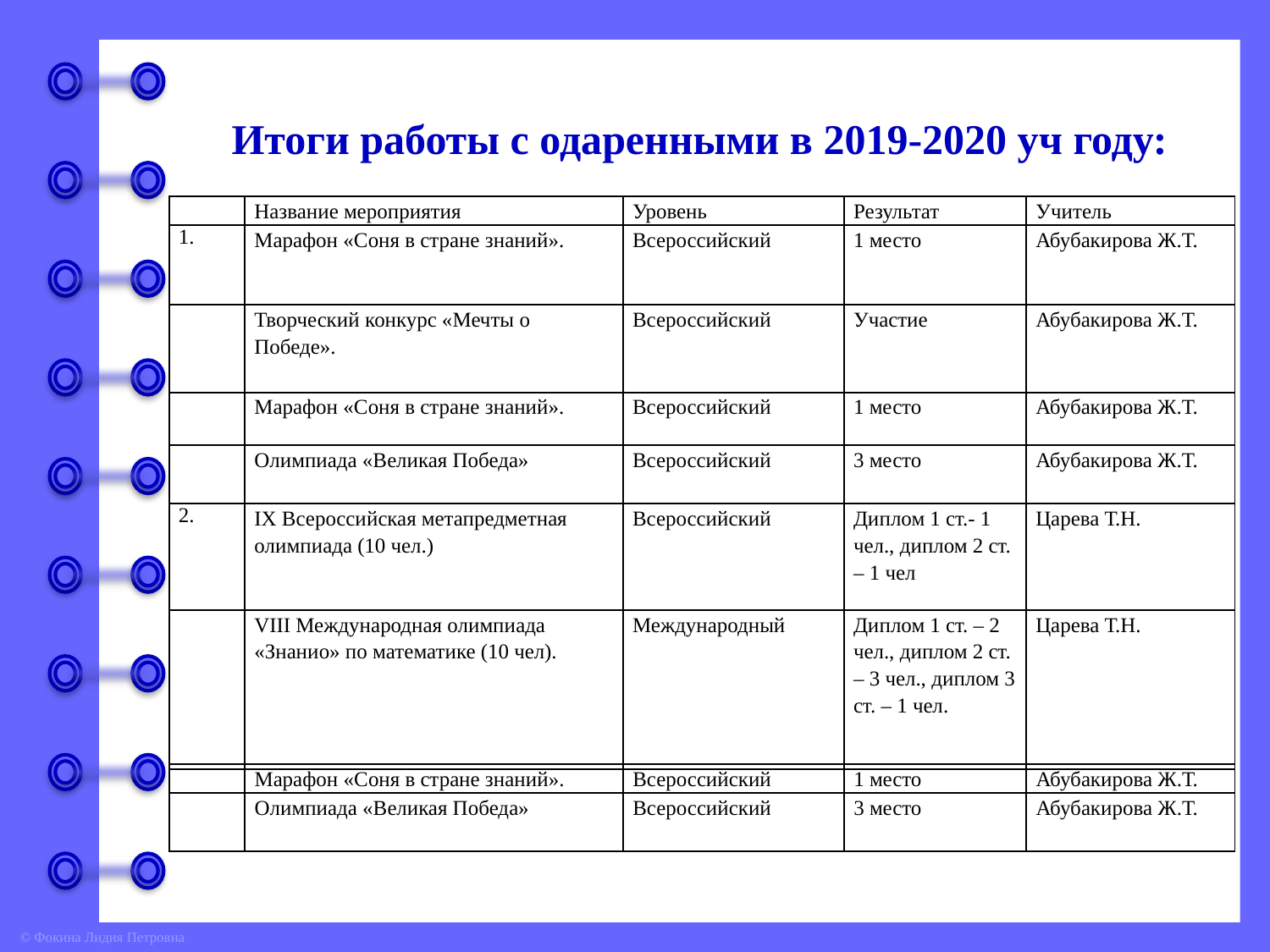

Итоги работы с одаренными в 2019-2020 уч году:
|  | Название мероприятия | Уровень | Результат | Учитель |
| --- | --- | --- | --- | --- |
|  | Марафон «Соня в стране знаний». | Всероссийский | 1 место | Абубакирова Ж.Т. |
|  | Творческий конкурс «Мечты о Победе». | Всероссийский | Участие | Абубакирова Ж.Т. |
|  | Марафон «Соня в стране знаний». | Всероссийский | 1 место | Абубакирова Ж.Т. |
|  | Олимпиада «Великая Победа» | Всероссийский | 3 место | Абубакирова Ж.Т. |
| 2. | IX Всероссийская метапредметная олимпиада (10 чел.) | Всероссийский | Диплом 1 ст.- 1 чел., диплом 2 ст. – 1 чел | Царева Т.Н. |
|  | VIII Международная олимпиада «Знанио» по математике (10 чел). | Международный | Диплом 1 ст. – 2 чел., диплом 2 ст. – 3 чел., диплом 3 ст. – 1 чел. | Царева Т.Н. |

|  | Марафон «Соня в стране знаний». | Всероссийский | 1 место | Абубакирова Ж.Т. |
| --- | --- | --- | --- | --- |
|  | Олимпиада «Великая Победа» | Всероссийский | 3 место | Абубакирова Ж.Т. |